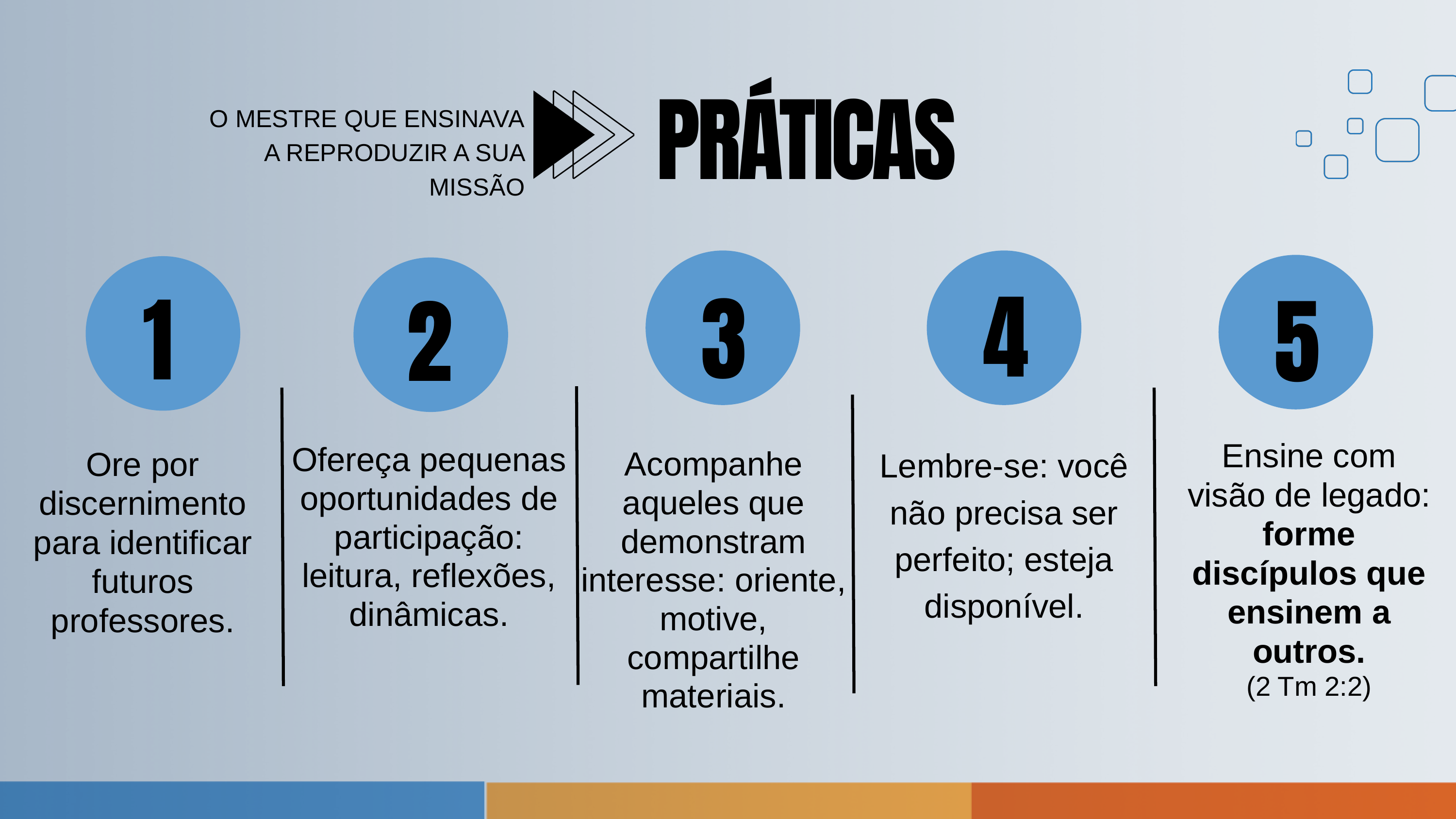

PRÁTICAS

O MESTRE QUE ENSINAVA
A REPRODUZIR A SUA MISSÃO

4
3
1
2
5

Ensine com visão de legado: forme discípulos que ensinem a outros.
(2 Tm 2:2)
Lembre-se: você não precisa ser perfeito; esteja disponível.
Ofereça pequenas oportunidades de participação: leitura, reflexões, dinâmicas.
Ore por discernimento para identificar futuros professores.
Acompanhe aqueles que demonstram interesse: oriente, motive, compartilhe
materiais.